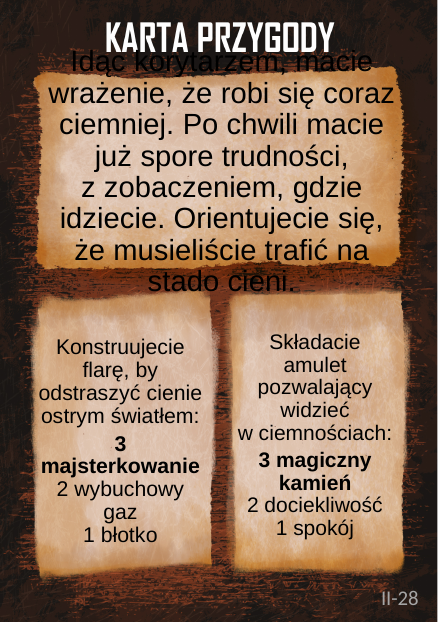

# Idąc korytarzem, macie wrażenie, że robi się coraz ciemniej. Po chwili macie już spore trudności, z zobaczeniem, gdzie idziecie. Orientujecie się, że musieliście trafić na stado cieni.
Składacie amulet pozwalający widzieć
w ciemnościach:
3 magiczny kamień
2 dociekliwość
1 spokój
Konstruujecie flarę, by odstraszyć cienie ostrym światłem:
3 majsterkowanie
2 wybuchowy gaz
1 błotko
II-28